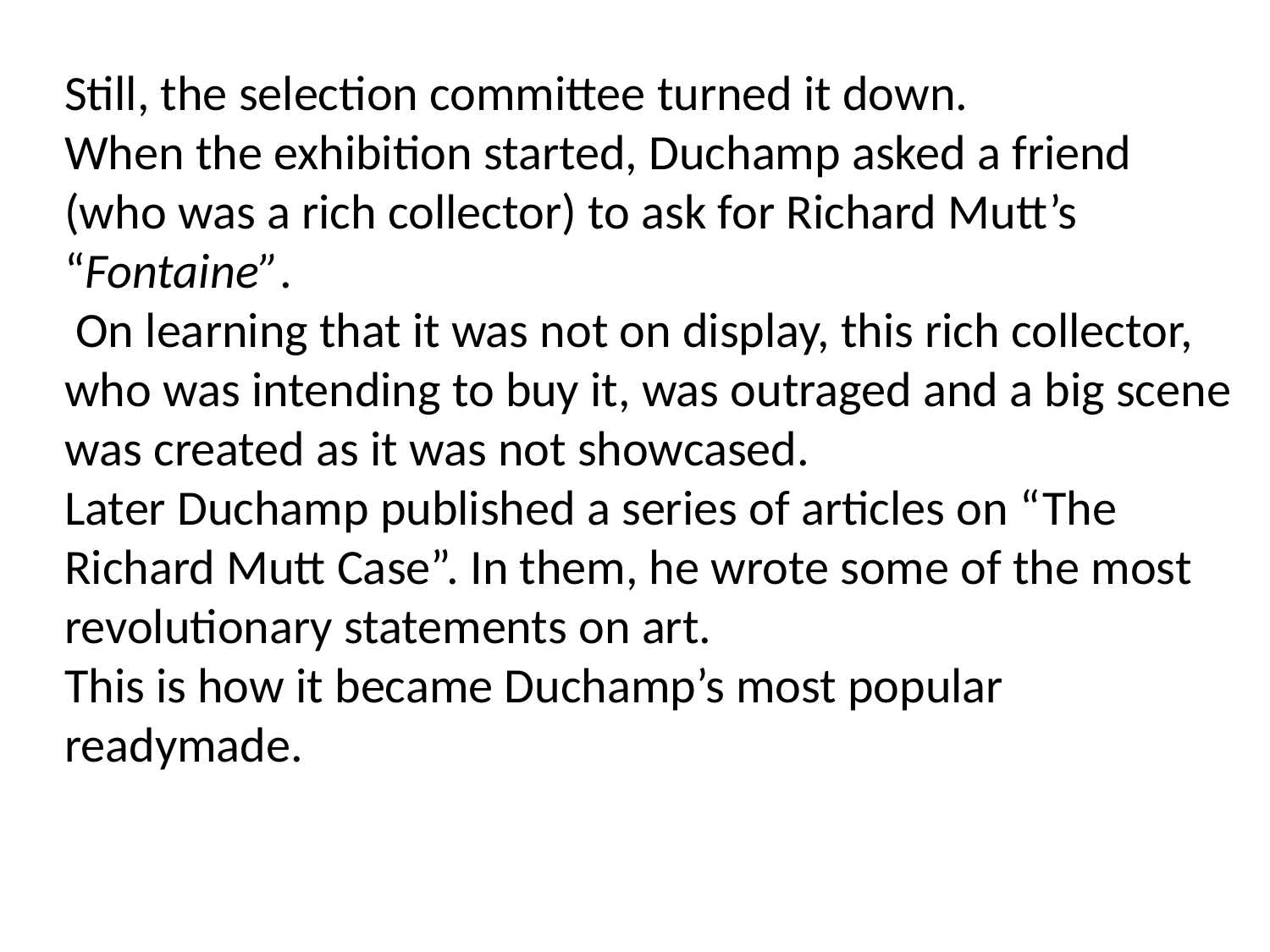

Still, the selection committee turned it down.
When the exhibition started, Duchamp asked a friend (who was a rich collector) to ask for Richard Mutt’s “Fontaine”.
 On learning that it was not on display, this rich collector, who was intending to buy it, was outraged and a big scene was created as it was not showcased.
Later Duchamp published a series of articles on “The Richard Mutt Case”. In them, he wrote some of the most revolutionary statements on art.
This is how it became Duchamp’s most popular readymade.